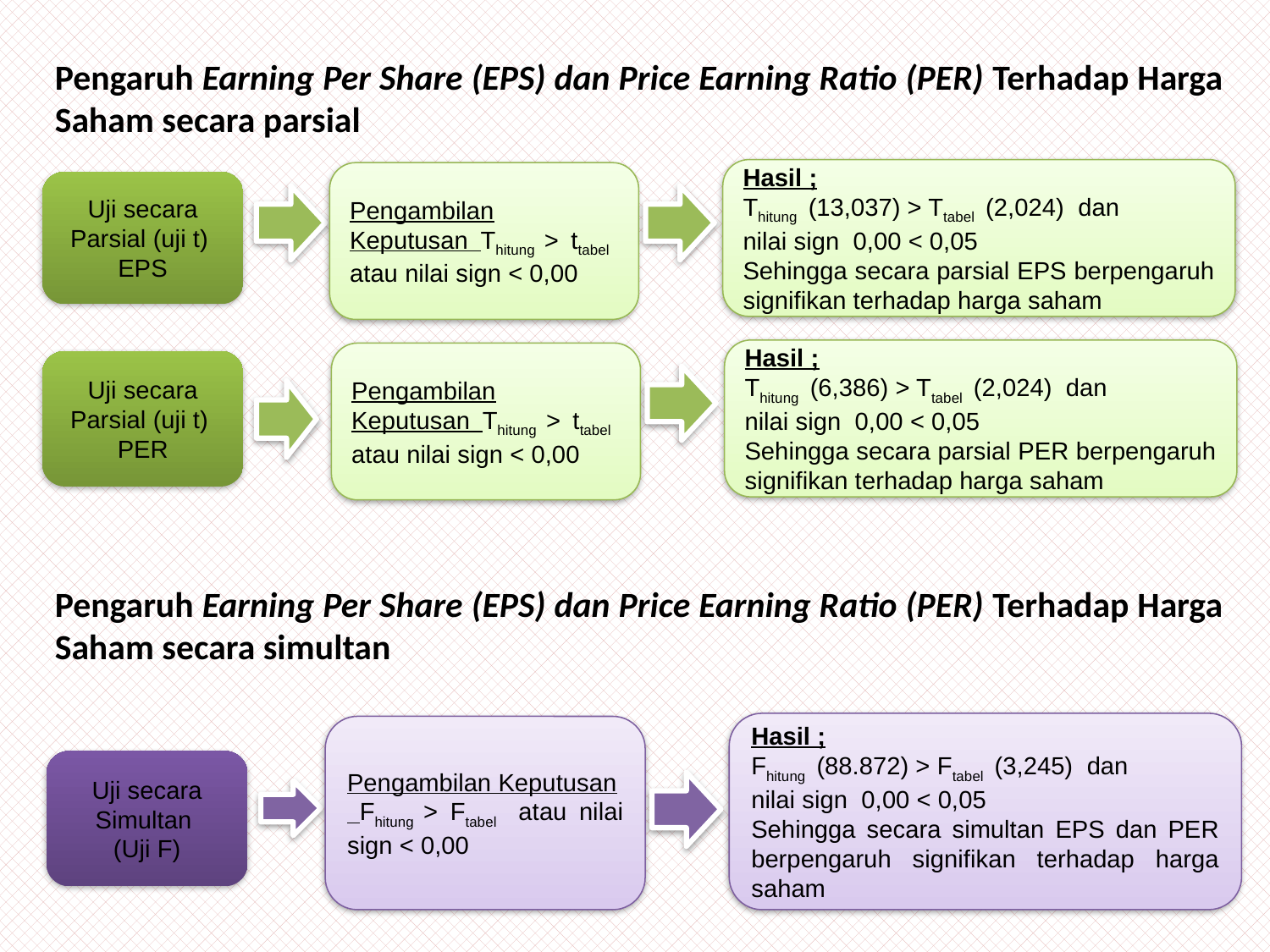

Pengaruh Earning Per Share (EPS) dan Price Earning Ratio (PER) Terhadap Harga Saham secara parsial
Hasil ;
Thitung  (13,037) > Ttabel  (2,024)  dan
nilai sign  0,00 < 0,05
Sehingga secara parsial EPS berpengaruh signifikan terhadap harga saham
Pengambilan Keputusan Thitung > ttabel  atau nilai sign < 0,00
Uji secara Parsial (uji t)
EPS

Hasil ;
Thitung  (6,386) > Ttabel  (2,024)  dan
nilai sign  0,00 < 0,05
Sehingga secara parsial PER berpengaruh signifikan terhadap harga saham
Pengambilan Keputusan Thitung > ttabel  atau nilai sign < 0,00
Uji secara Parsial (uji t)
PER

Pengaruh Earning Per Share (EPS) dan Price Earning Ratio (PER) Terhadap Harga Saham secara simultan
Hasil ;
Fhitung  (88.872) > Ftabel  (3,245)  dan
nilai sign  0,00 < 0,05
Sehingga secara simultan EPS dan PER berpengaruh signifikan terhadap harga saham
Pengambilan Keputusan
 Fhitung > Ftabel  atau nilai sign < 0,00
Uji secara Simultan
(Uji F)